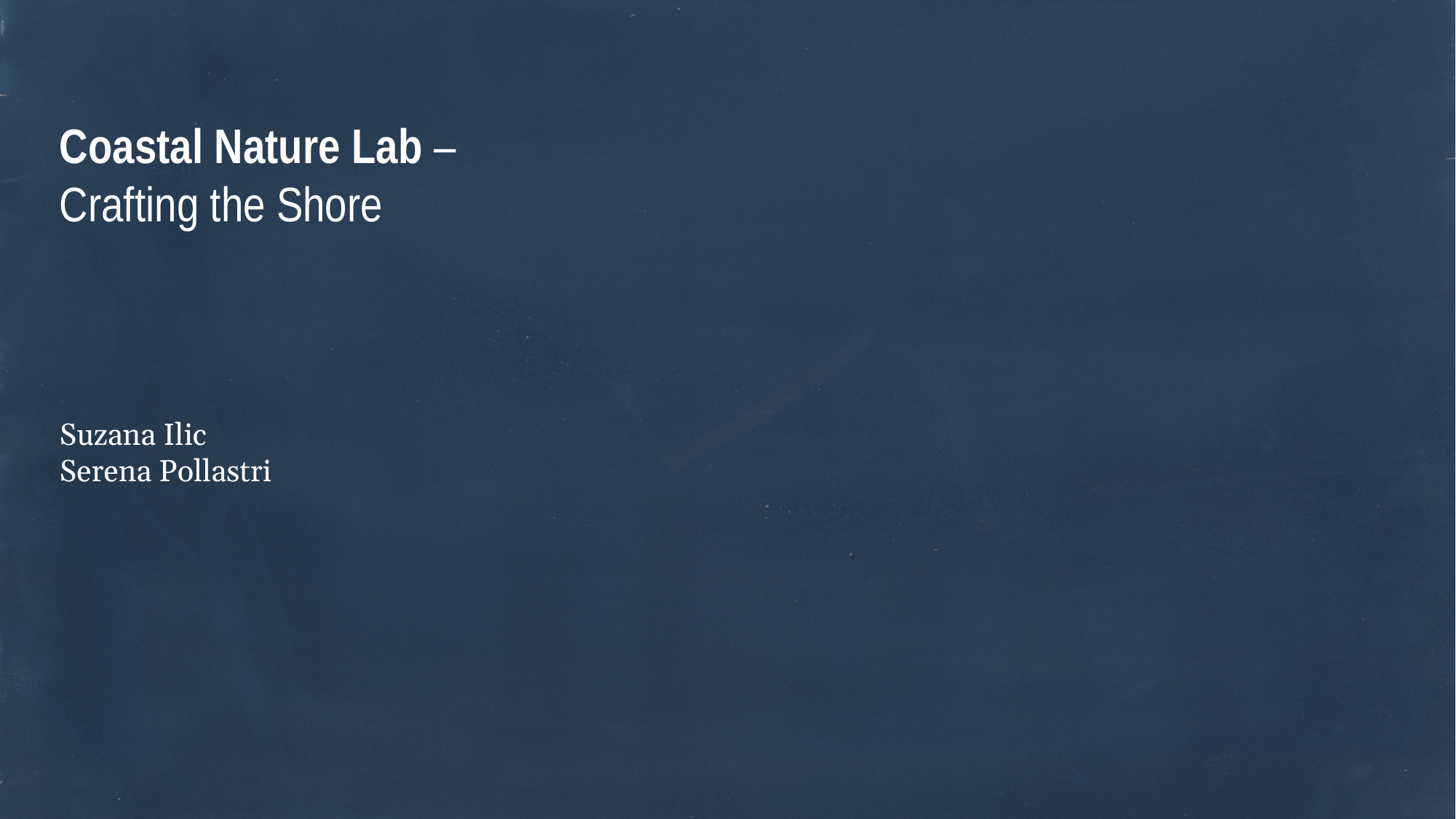

Coastal Nature Lab –
Crafting the Shore

Suzana Ilic
Serena Pollastri